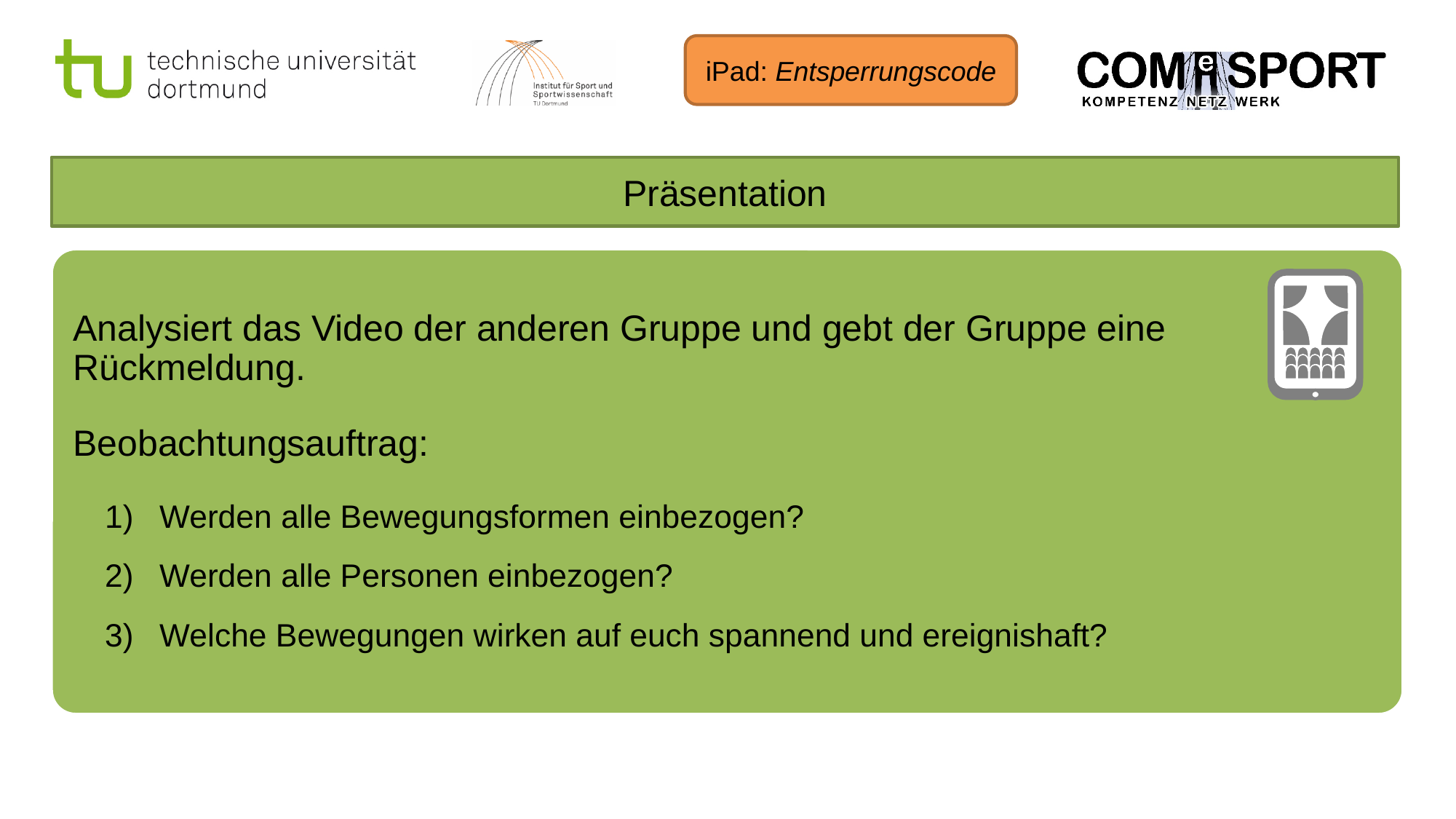

iPad: Entsperrungscode
Präsentation
Analysiert das Video der anderen Gruppe und gebt der Gruppe eine Rückmeldung.
Beobachtungsauftrag:
Werden alle Bewegungsformen einbezogen?
Werden alle Personen einbezogen?
Welche Bewegungen wirken auf euch spannend und ereignishaft?